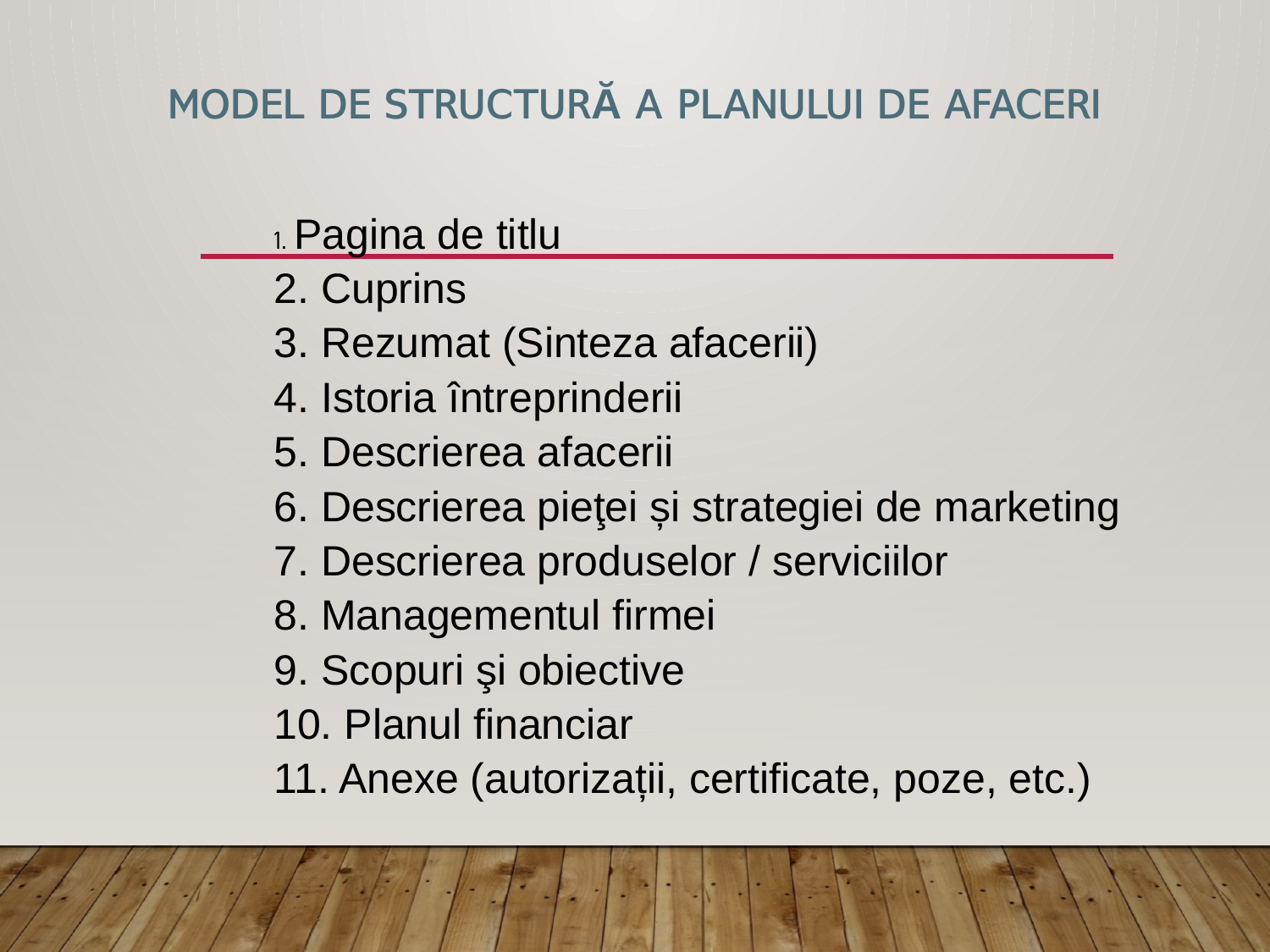

# MODEL DE STRUCTURĂ A PLANULUI DE AFACERI
1. Pagina de titlu
2. Cuprins
3. Rezumat (Sinteza afacerii)
4. Istoria întreprinderii
5. Descrierea afacerii
6. Descrierea pieţei și strategiei de marketing
7. Descrierea produselor / serviciilor
8. Managementul firmei
9. Scopuri şi obiective
10. Planul financiar
11. Anexe (autorizații, certificate, poze, etc.)